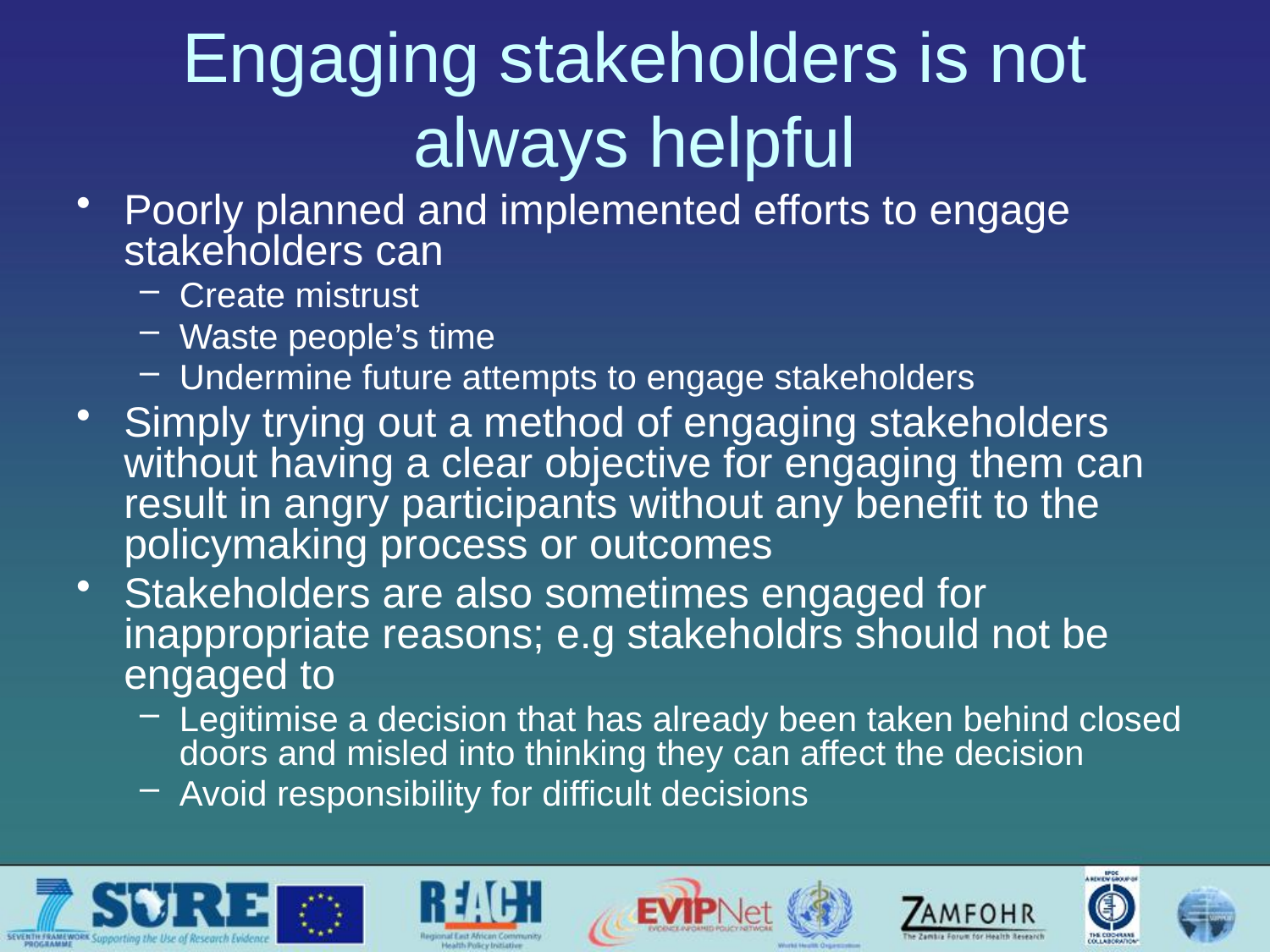

# Engaging stakeholders is not always helpful
Poorly planned and implemented efforts to engage stakeholders can
Create mistrust
Waste people’s time
Undermine future attempts to engage stakeholders
Simply trying out a method of engaging stakeholders without having a clear objective for engaging them can result in angry participants without any benefit to the policymaking process or outcomes
Stakeholders are also sometimes engaged for inappropriate reasons; e.g stakeholdrs should not be engaged to
Legitimise a decision that has already been taken behind closed doors and misled into thinking they can affect the decision
Avoid responsibility for difficult decisions